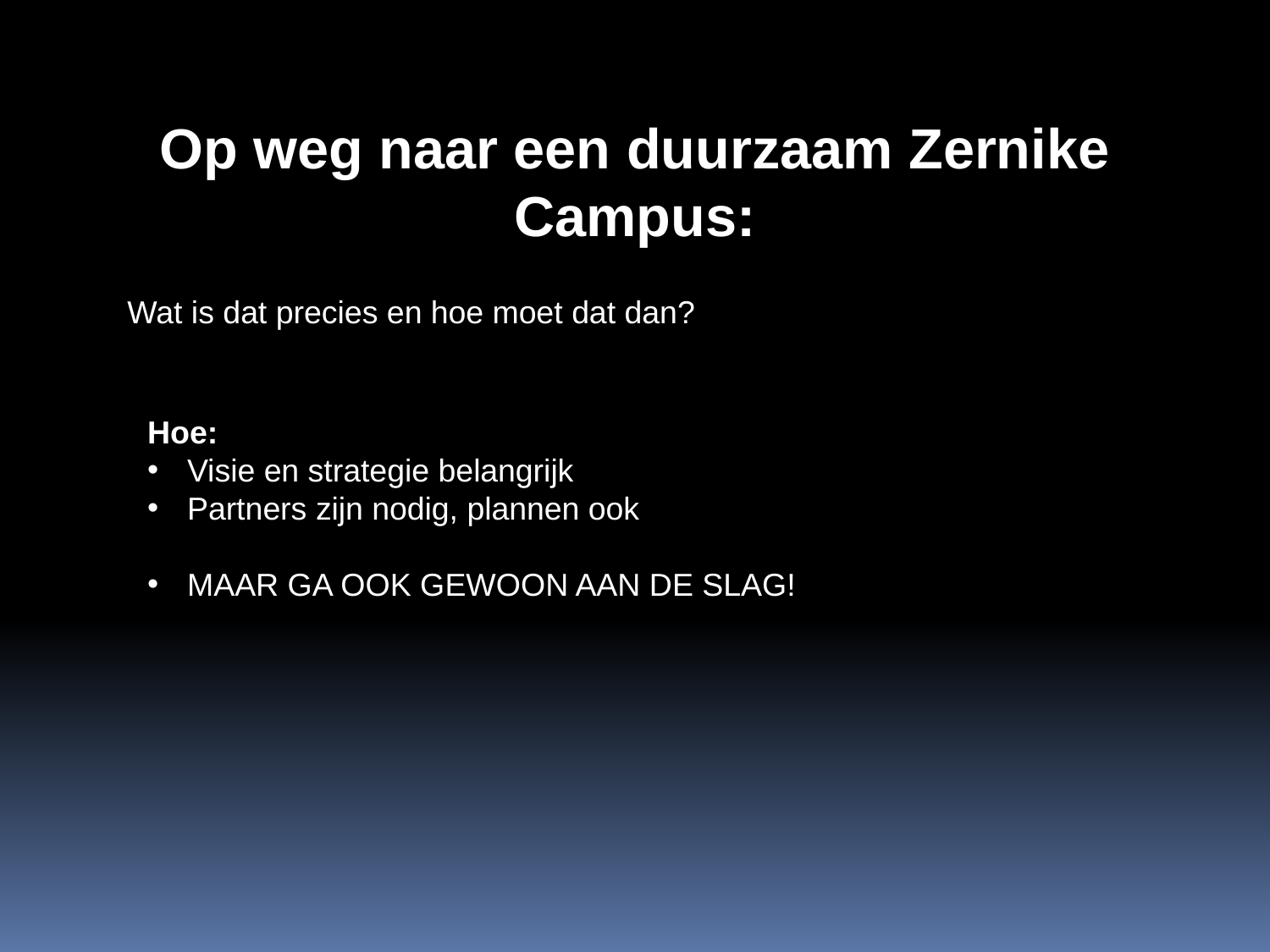

Op weg naar een duurzaam Zernike Campus:
Wat is dat precies en hoe moet dat dan?
Hoe:
Visie en strategie belangrijk
Partners zijn nodig, plannen ook

MAAR GA OOK GEWOON AAN DE SLAG!